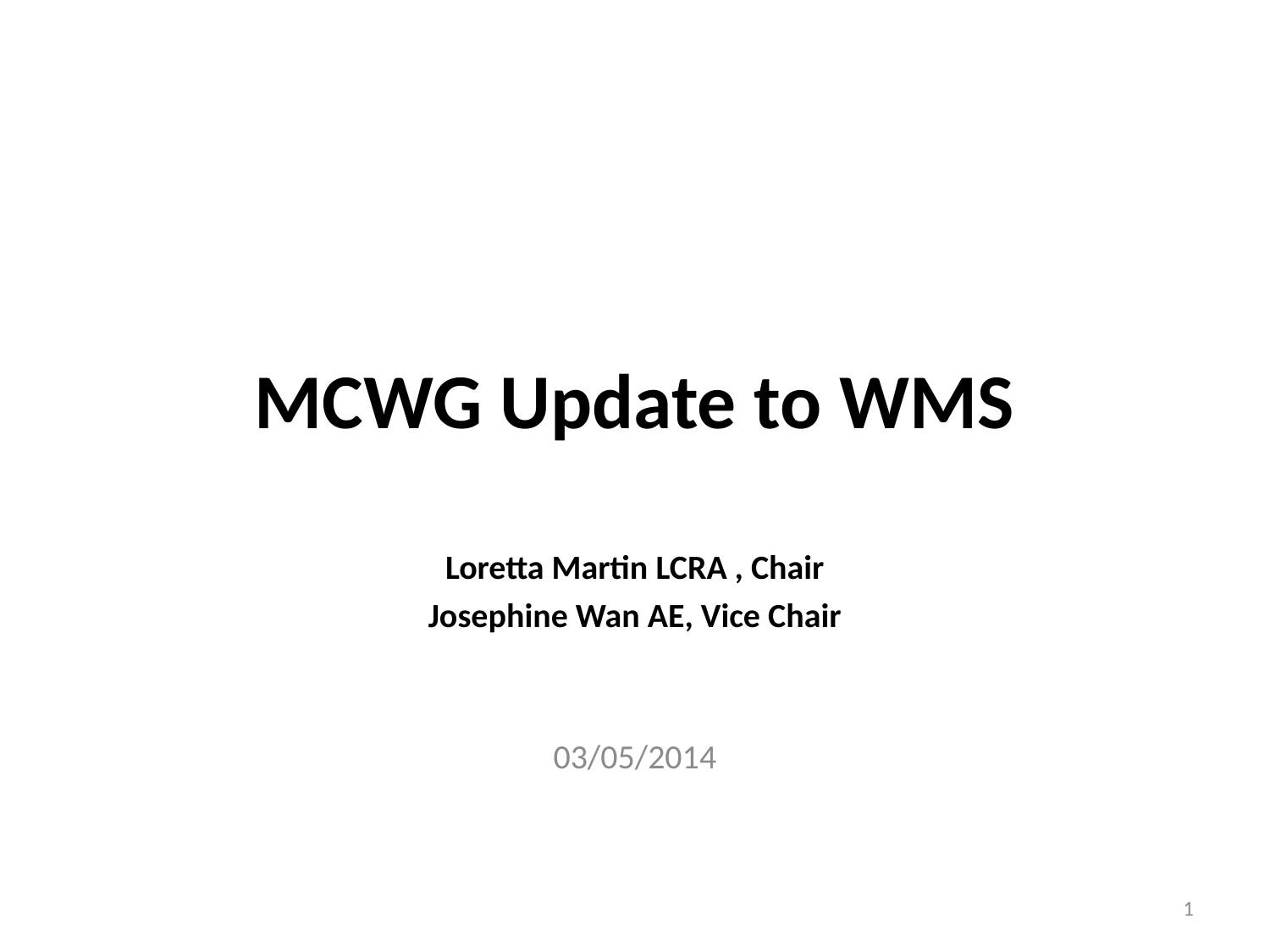

# MCWG Update to WMS
Loretta Martin LCRA , Chair
Josephine Wan AE, Vice Chair

03/05/2014

1